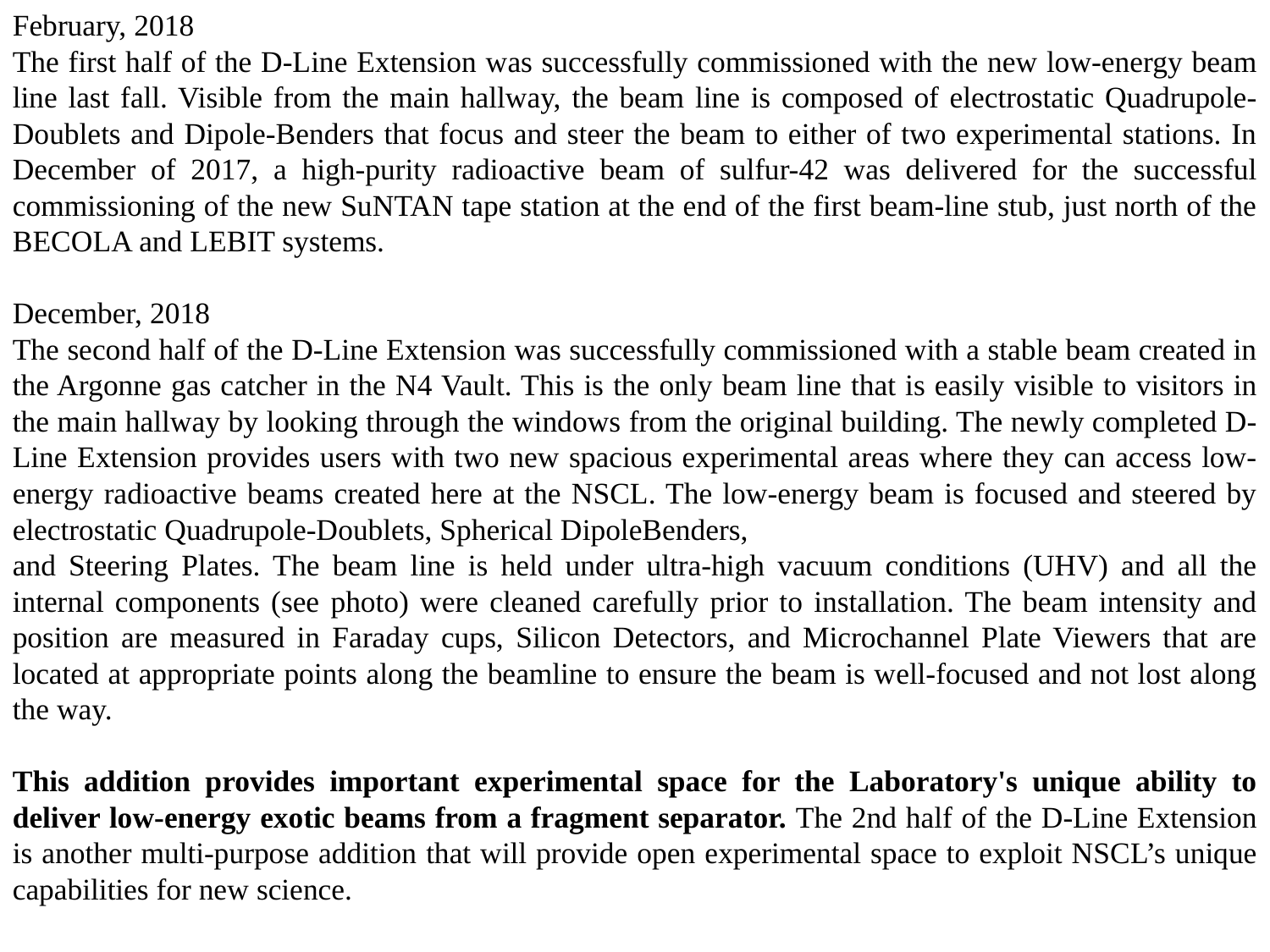

February, 2018
The first half of the D-Line Extension was successfully commissioned with the new low-energy beam line last fall. Visible from the main hallway, the beam line is composed of electrostatic Quadrupole-Doublets and Dipole-Benders that focus and steer the beam to either of two experimental stations. In December of 2017, a high-purity radioactive beam of sulfur-42 was delivered for the successful commissioning of the new SuNTAN tape station at the end of the first beam-line stub, just north of the BECOLA and LEBIT systems.

December, 2018
The second half of the D-Line Extension was successfully commissioned with a stable beam created in the Argonne gas catcher in the N4 Vault. This is the only beam line that is easily visible to visitors in the main hallway by looking through the windows from the original building. The newly completed D-Line Extension provides users with two new spacious experimental areas where they can access low-energy radioactive beams created here at the NSCL. The low-energy beam is focused and steered by electrostatic Quadrupole-Doublets, Spherical DipoleBenders,
and Steering Plates. The beam line is held under ultra-high vacuum conditions (UHV) and all the internal components (see photo) were cleaned carefully prior to installation. The beam intensity and position are measured in Faraday cups, Silicon Detectors, and Microchannel Plate Viewers that are located at appropriate points along the beamline to ensure the beam is well-focused and not lost along the way.

This addition provides important experimental space for the Laboratory's unique ability to deliver low-energy exotic beams from a fragment separator. The 2nd half of the D-Line Extension is another multi-purpose addition that will provide open experimental space to exploit NSCL’s unique capabilities for new science.